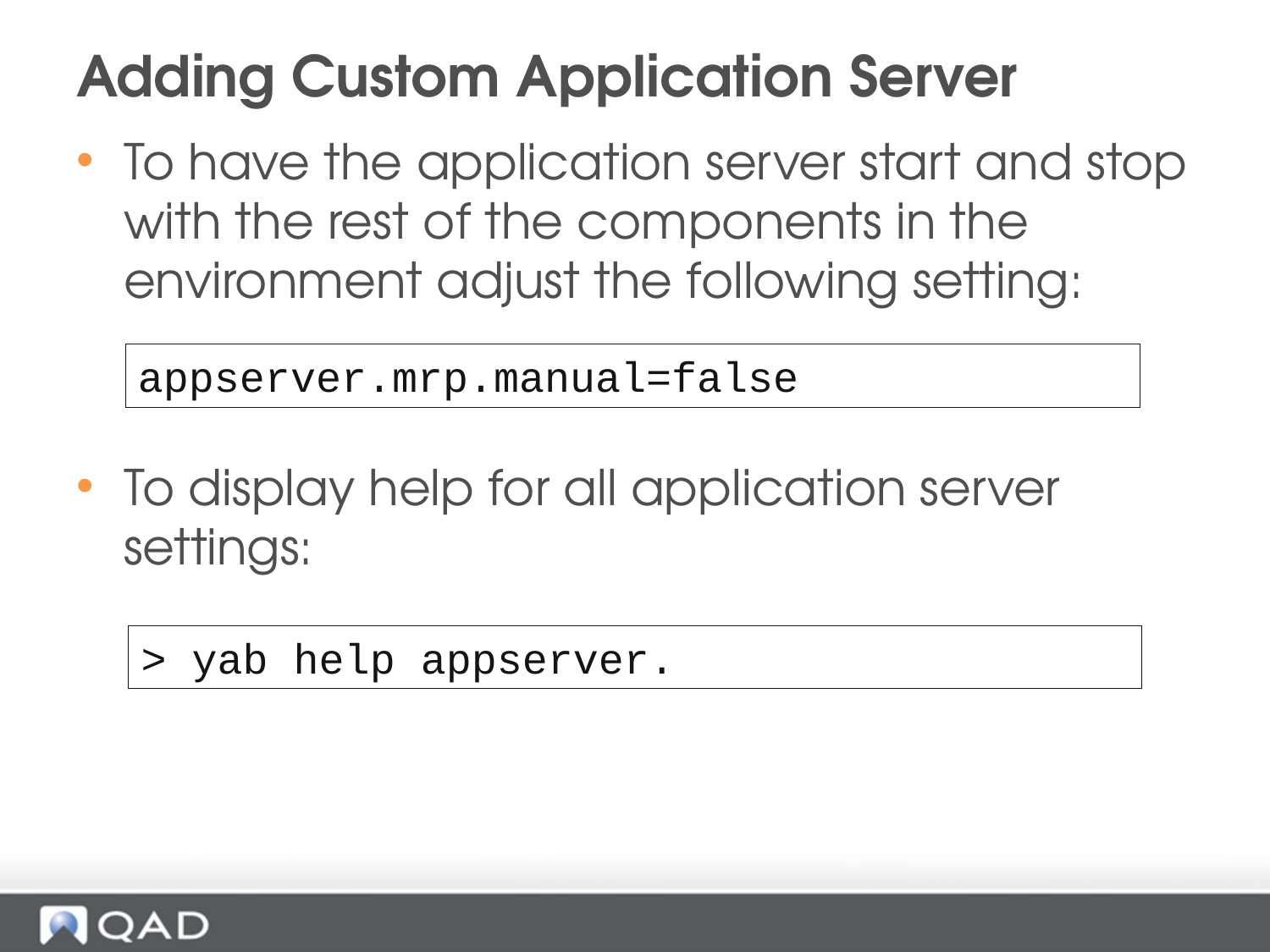

# Adding Custom Application Server
To have the application server start and stop with the rest of the components in the environment adjust the following setting:

To display help for all application server settings:
appserver.mrp.manual=false
> yab help appserver.